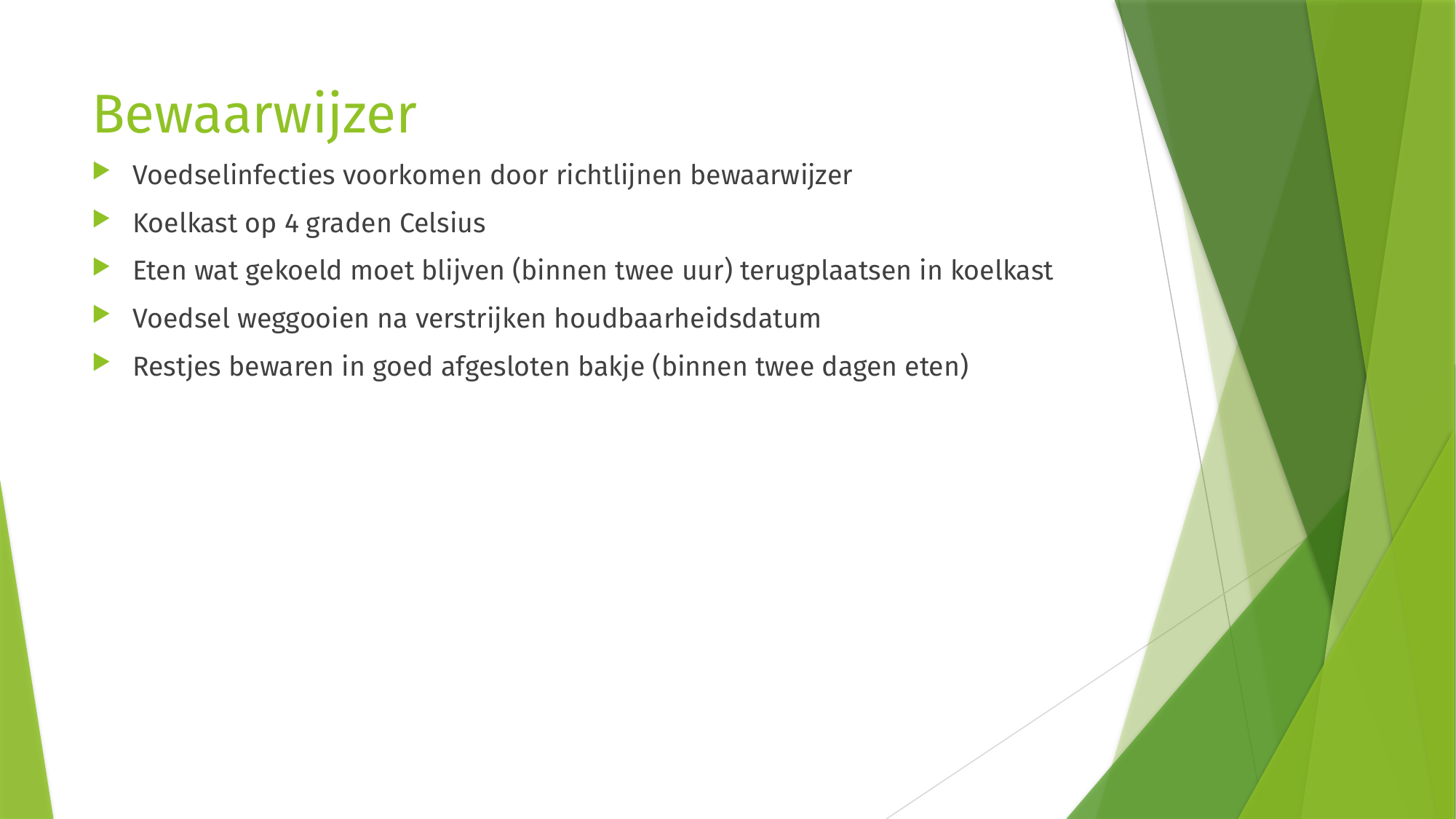

# Bewaarwijzer
Voedselinfecties voorkomen door richtlijnen bewaarwijzer
Koelkast op 4 graden Celsius
Eten wat gekoeld moet blijven (binnen twee uur) terugplaatsen in koelkast
Voedsel weggooien na verstrijken houdbaarheidsdatum
Restjes bewaren in goed afgesloten bakje (binnen twee dagen eten)